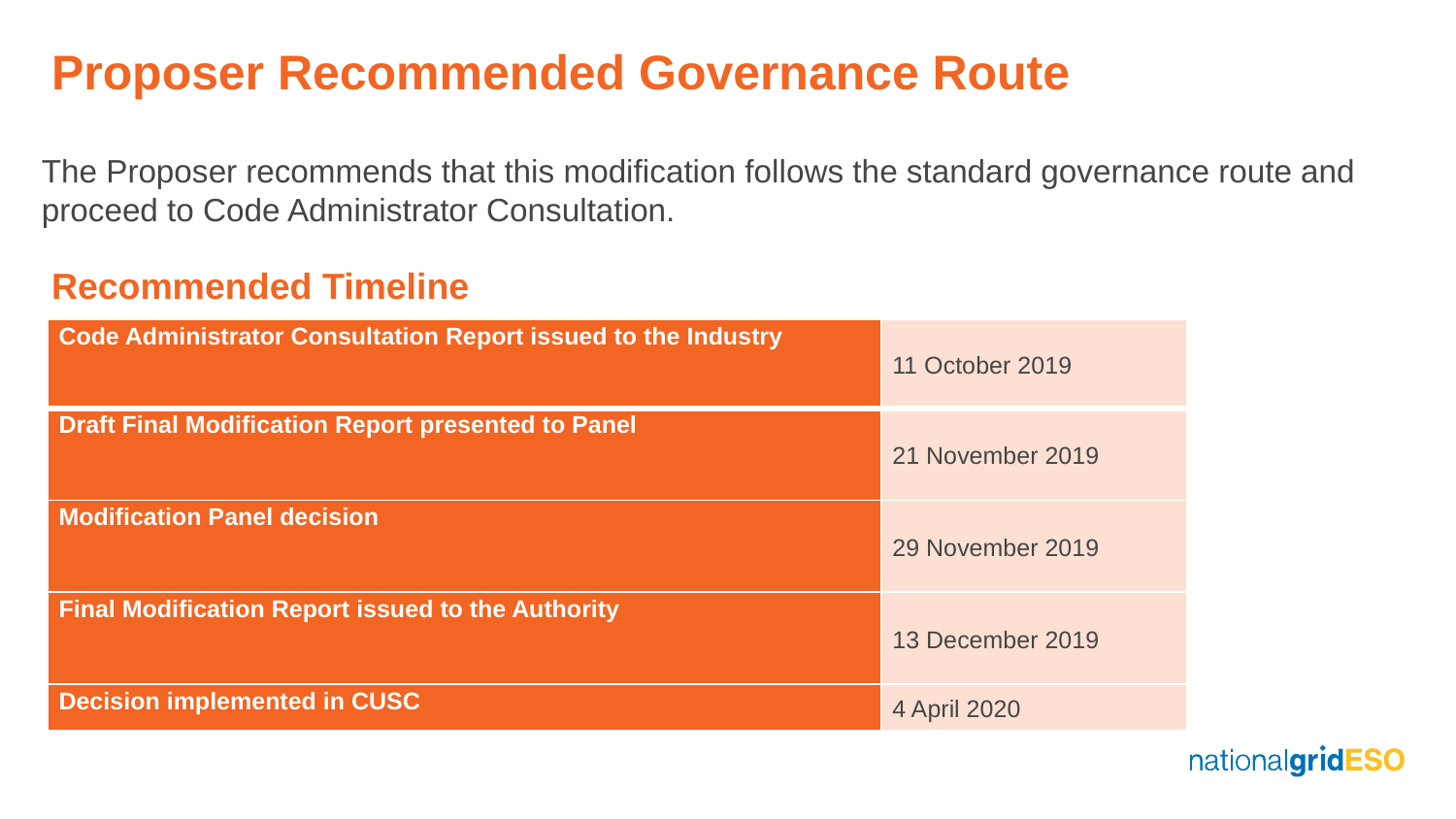

# Proposer Recommended Governance Route
The Proposer recommends that this modification follows the standard governance route and proceed to Code Administrator Consultation.
Recommended Timeline
| Code Administrator Consultation Report issued to the Industry | 11 October 2019 |
| --- | --- |
| Draft Final Modification Report presented to Panel | 21 November 2019 |
| Modification Panel decision | 29 November 2019 |
| Final Modification Report issued to the Authority | 13 December 2019 |
| Decision implemented in CUSC | 4 April 2020 |